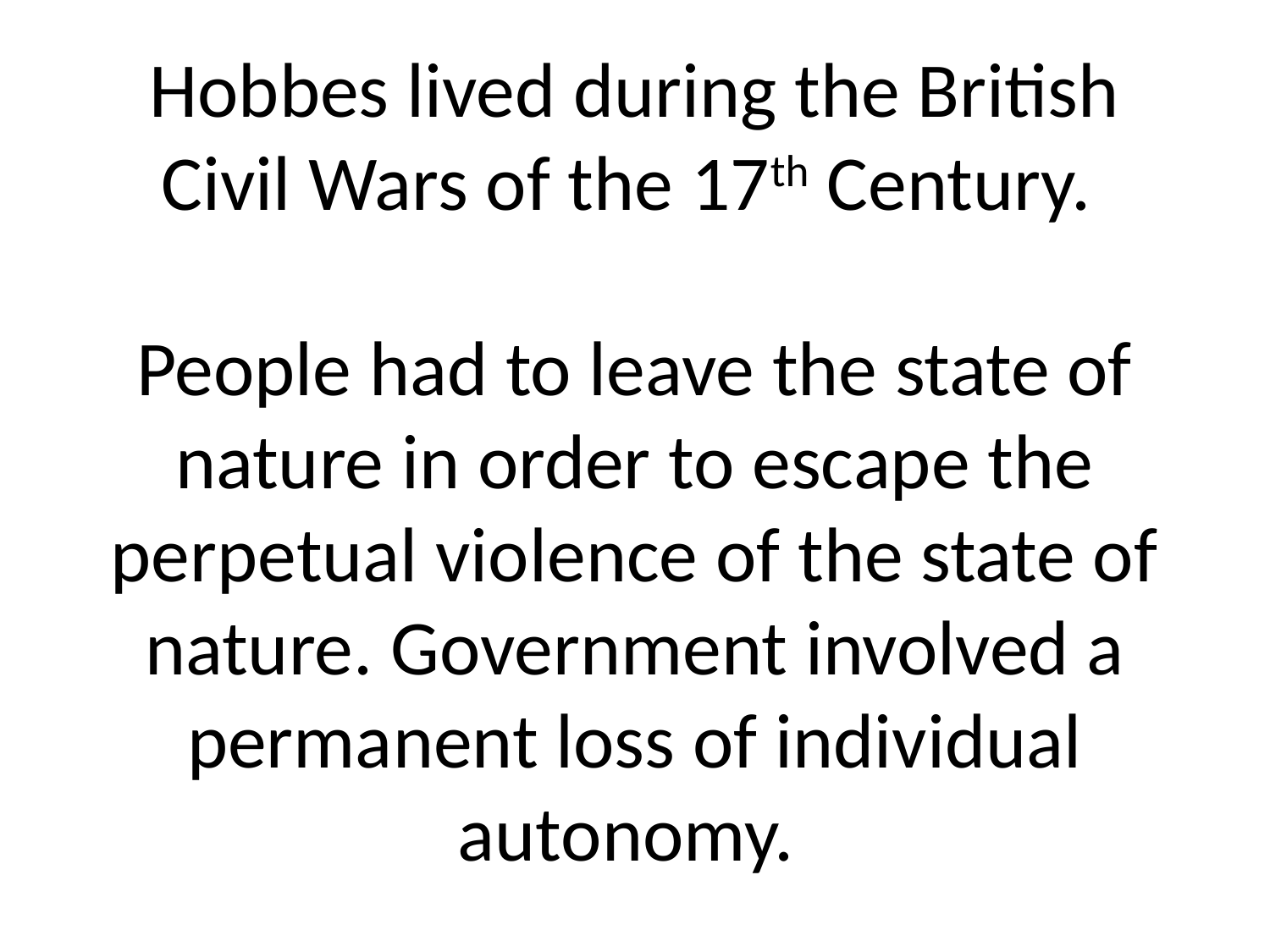

# Hobbes lived during the British Civil Wars of the 17th Century. People had to leave the state of nature in order to escape the perpetual violence of the state of nature. Government involved a permanent loss of individual autonomy.